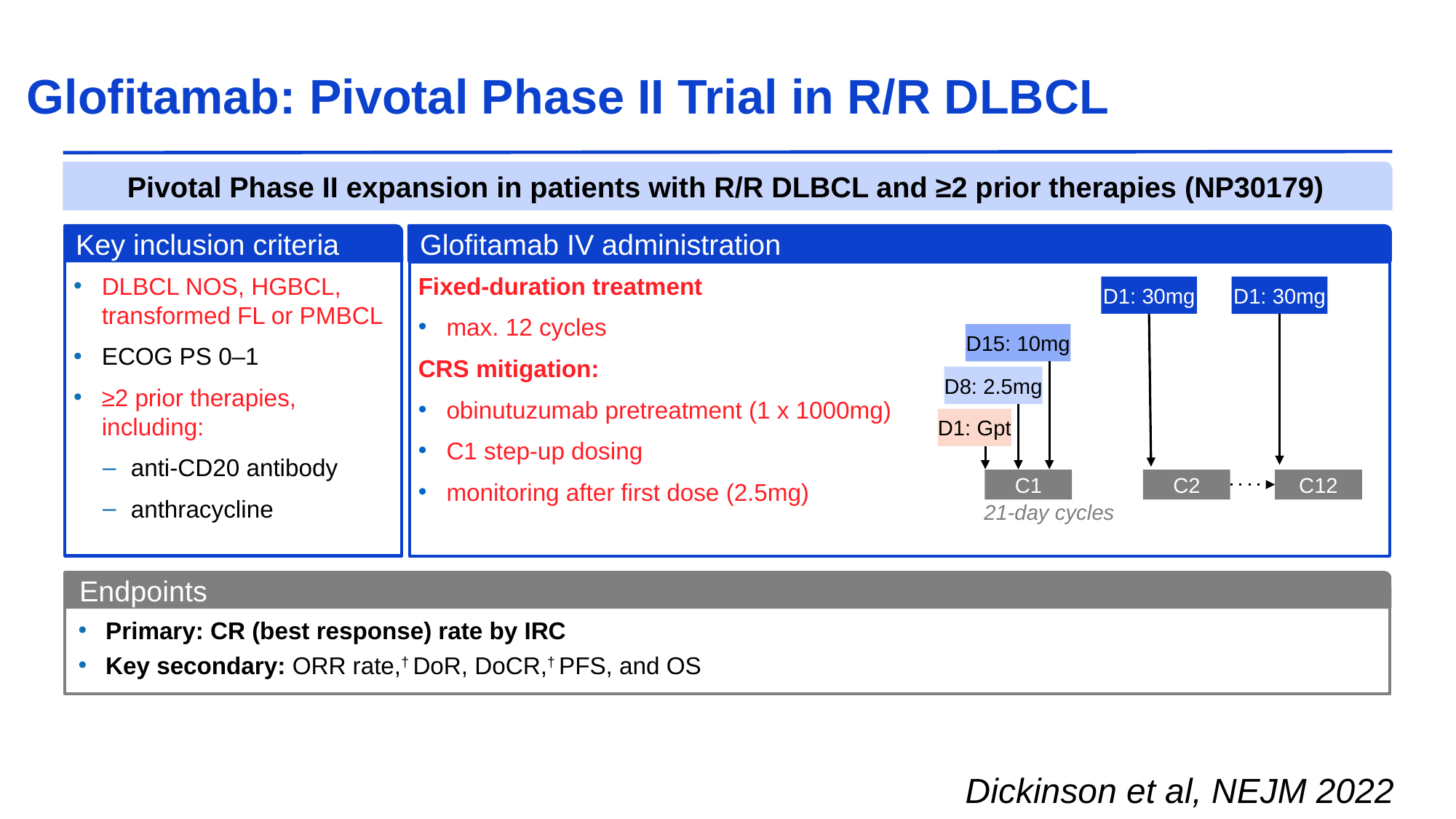

# Glofitamab: Pivotal Phase II Trial in R/R DLBCL
Pivotal Phase II expansion in patients with R/R DLBCL and ≥2 prior therapies (NP30179)
Key inclusion criteria
Glofitamab IV administration

Fixed-duration treatment
max. 12 cycles
CRS mitigation:
obinutuzumab pretreatment (1 x 1000mg)
C1 step-up dosing
monitoring after first dose (2.5mg)
DLBCL NOS, HGBCL,
transformed FL or PMBCL
ECOG PS 0–1
≥2 prior therapies,
including:
anti-CD20 antibody
anthracycline

D1: 30mg
D1: 30mg
D15: 10mg
D8: 2.5mg
D1: Gpt
C1
C2
C12
21-day cycles
Endpoints

Primary: CR (best response) rate by IRC
Key secondary: ORR rate,† DoR, DoCR,† PFS, and OS
Dickinson et al, NEJM 2022